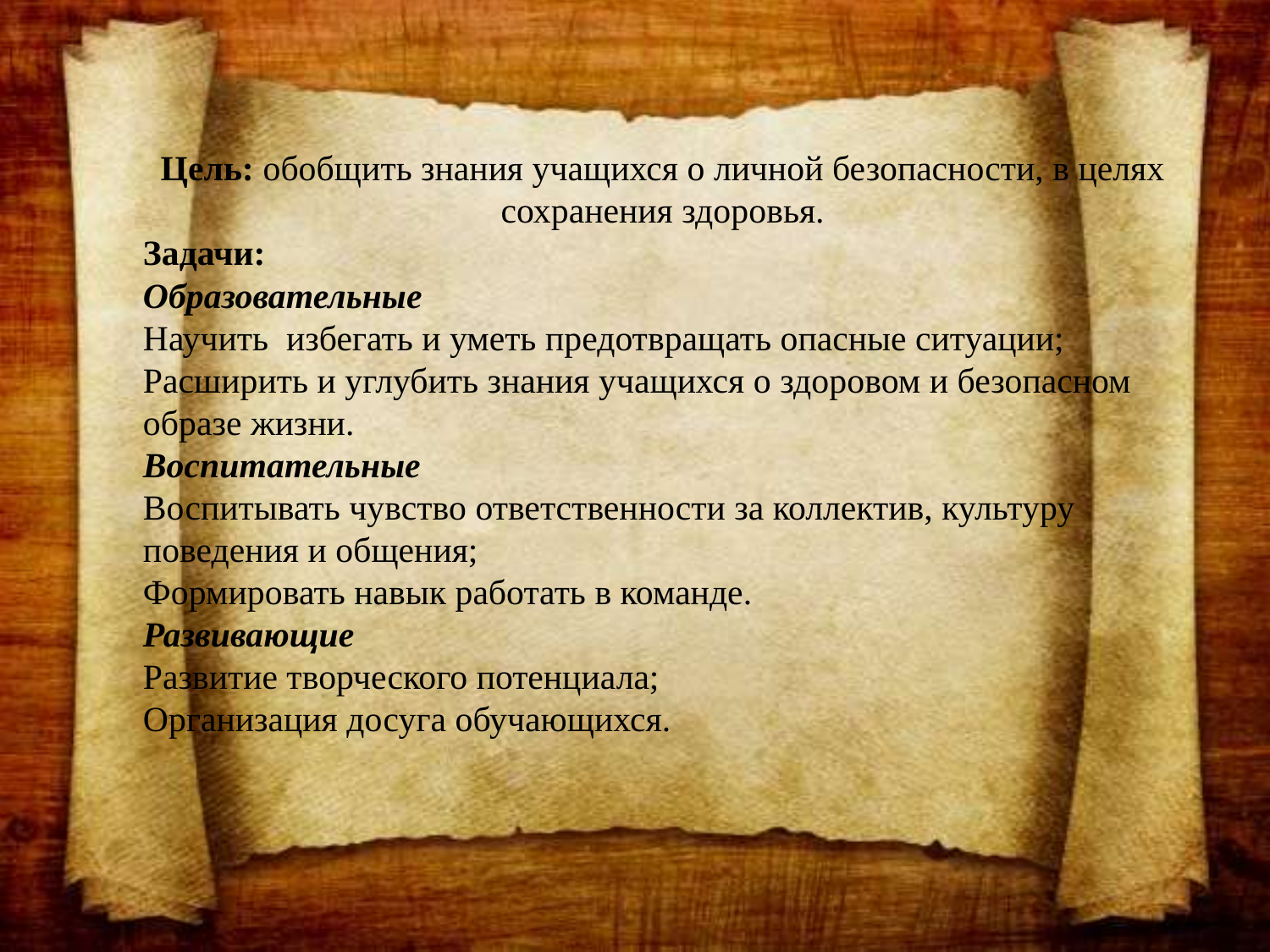

Цель: обобщить знания учащихся о личной безопасности, в целях сохранения здоровья.
Задачи:
Образовательные
Научить  избегать и уметь предотвращать опасные ситуации;
Расширить и углубить знания учащихся о здоровом и безопасном образе жизни.
Воспитательные
Воспитывать чувство ответственности за коллектив, культуру поведения и общения;
Формировать навык работать в команде.
Развивающие
Развитие творческого потенциала;
Организация досуга обучающихся.